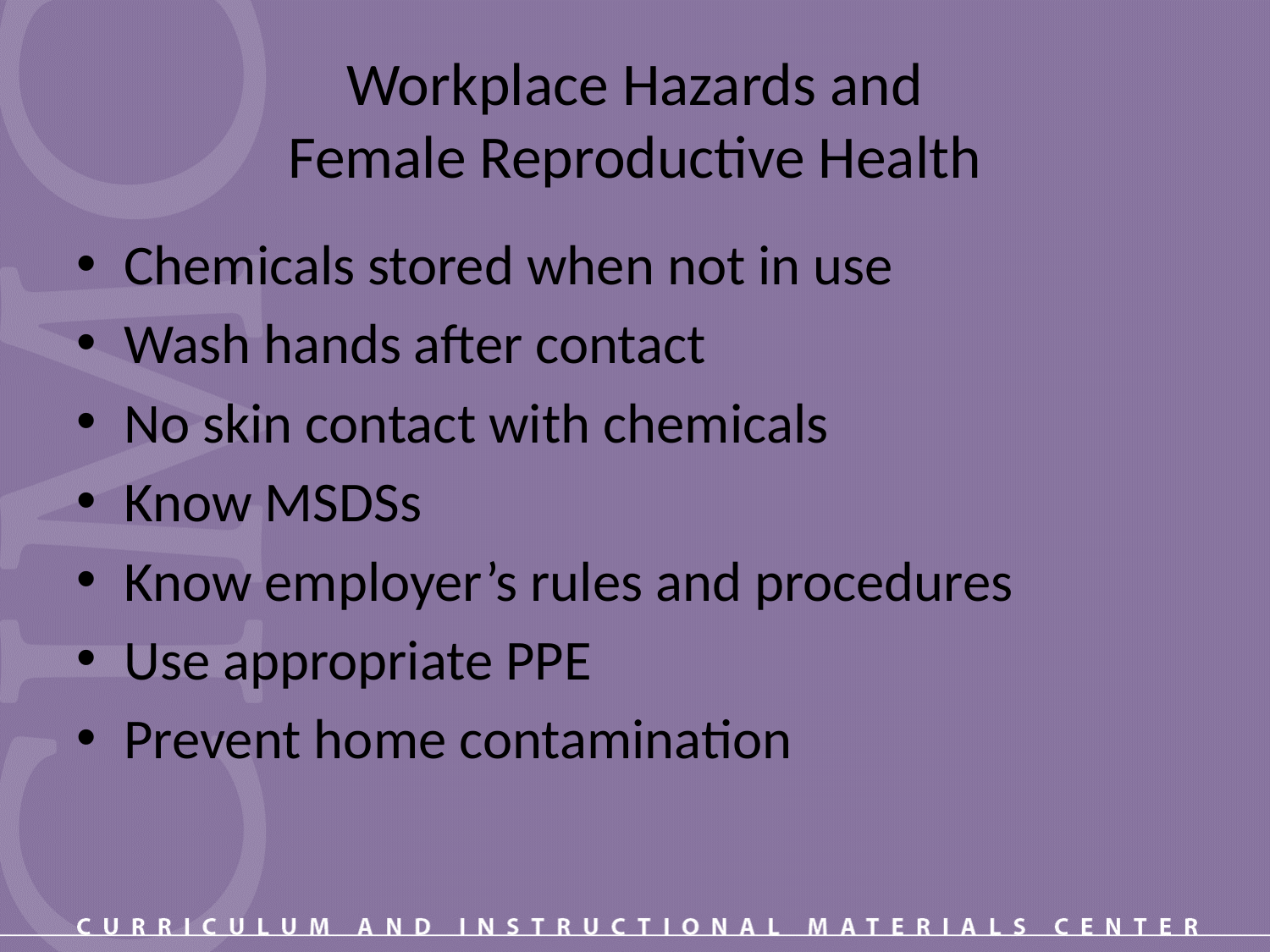

# Workplace Hazards and Female Reproductive Health
Chemicals stored when not in use
Wash hands after contact
No skin contact with chemicals
Know MSDSs
Know employer’s rules and procedures
Use appropriate PPE
Prevent home contamination